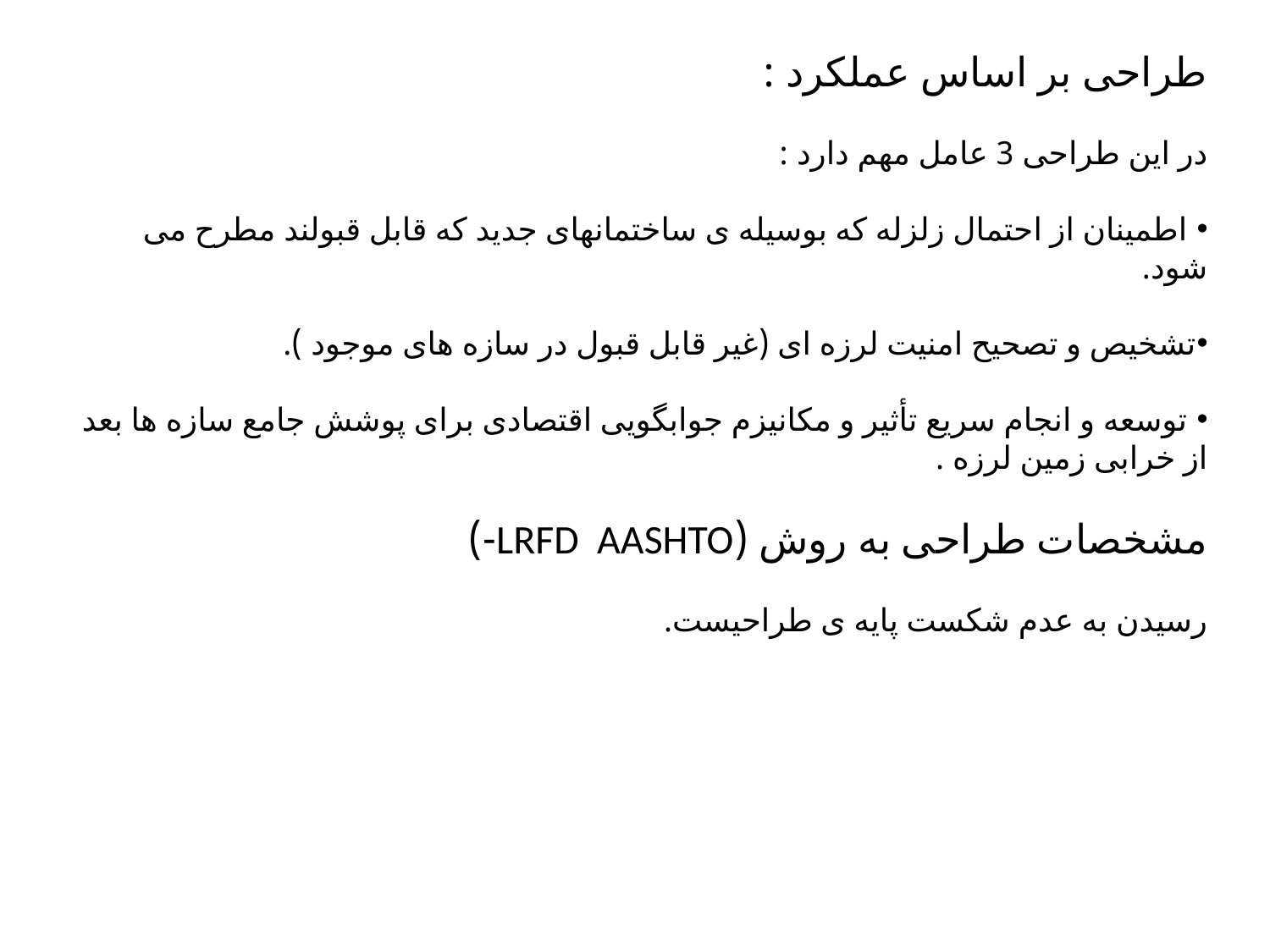

طراحی بر اساس عملکرد :

در این طراحی 3 عامل مهم دارد :

 اطمینان از احتمال زلزله که بوسیله ی ساختمانهای جدید که قابل قبولند مطرح می شود.

تشخیص و تصحیح امنیت لرزه ای (غیر قابل قبول در سازه های موجود ).

 توسعه و انجام سریع تأثیر و مکانیزم جوابگویی اقتصادی برای پوشش جامع سازه ها بعد از خرابی زمین لرزه .

مشخصات طراحی به روش (LRFD  AASHTO-)

رسیدن به عدم شکست پایه ی طراحیست.